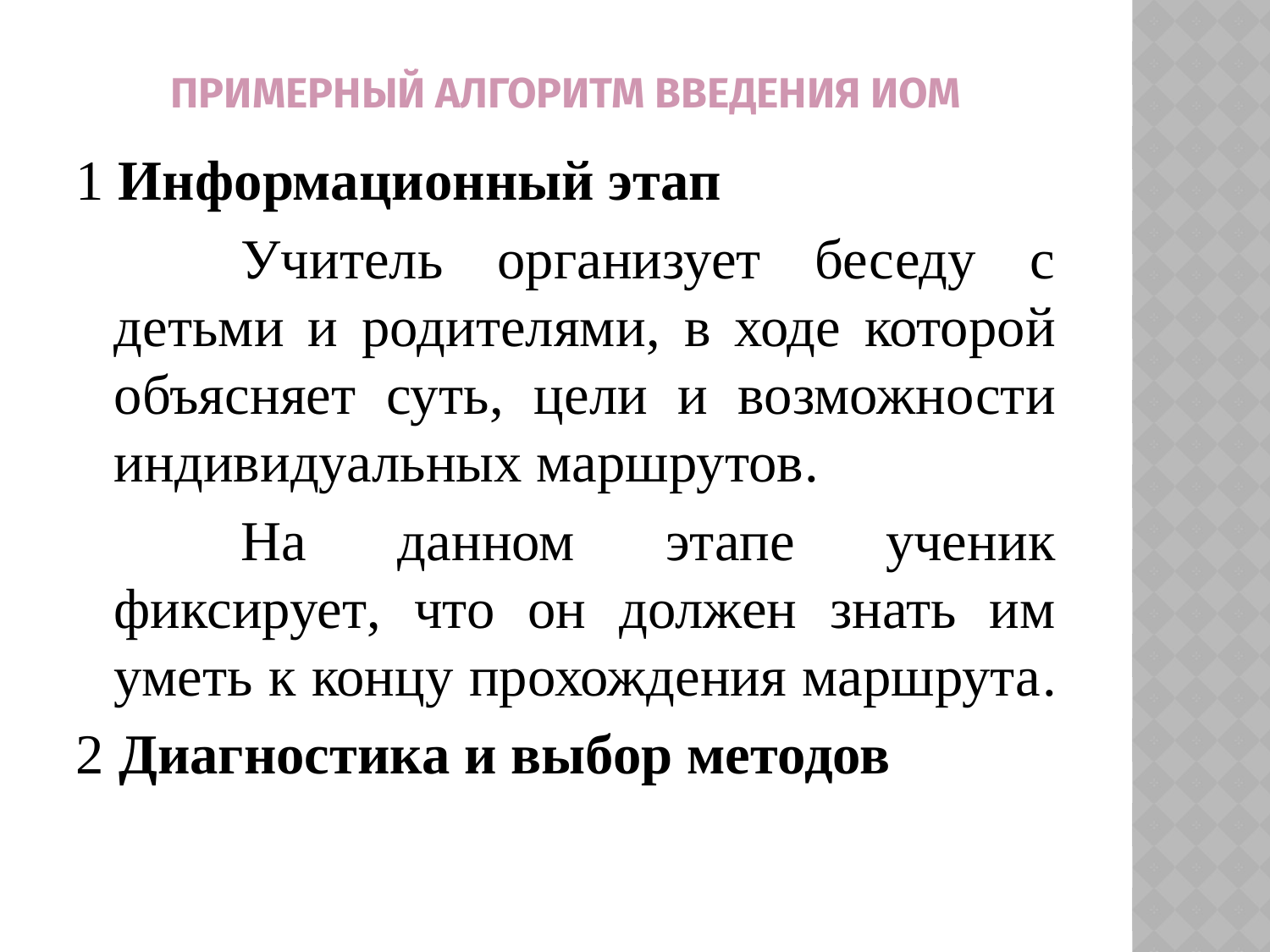

# Примерный алгоритм введения ИОМ
1 Информационный этап
		Учитель организует беседу с детьми и родителями, в ходе которой объясняет суть, цели и возможности индивидуальных маршрутов.
		На данном этапе ученик фиксирует, что он должен знать им уметь к концу прохождения маршрута.
2 Диагностика и выбор методов